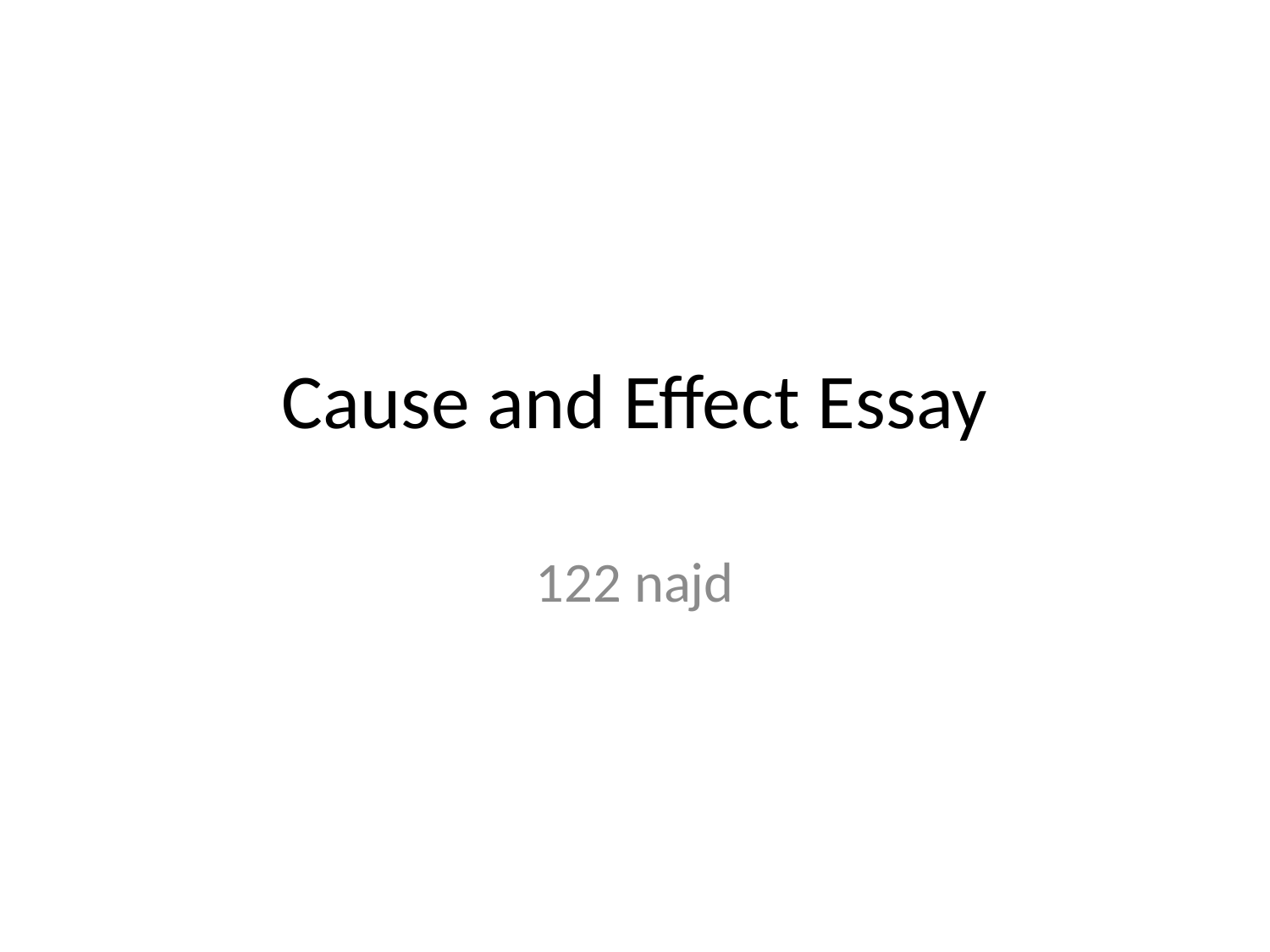

# Cause and Effect Essay
122 najd